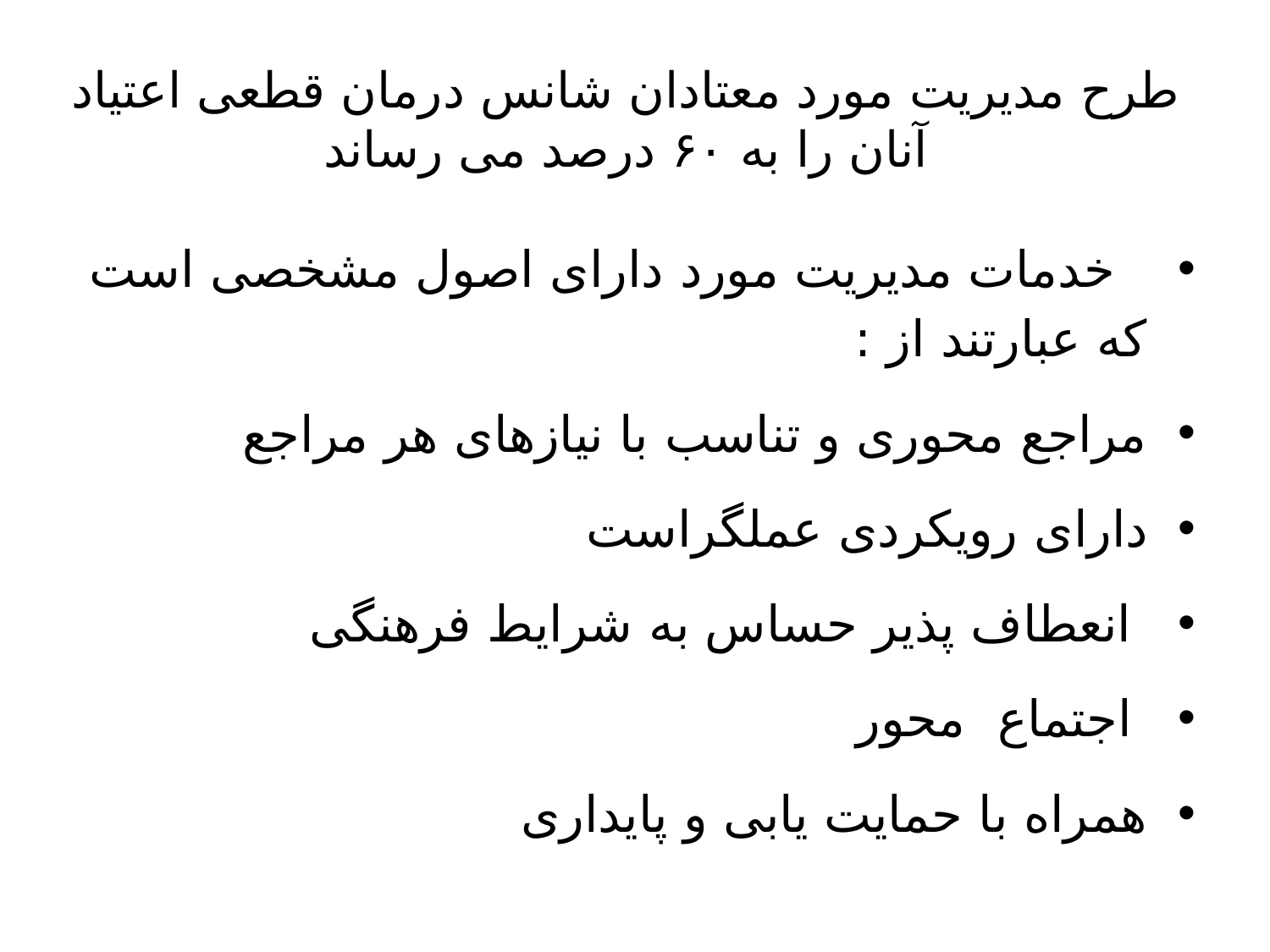

# طرح مدیریت مورد معتادان شانس درمان قطعی اعتیاد آنان را به ۶۰ درصد می رساند
  خدمات مدیریت مورد دارای اصول مشخصی است که عبارتند از :
مراجع محوری و تناسب با نیازهای هر مراجع
دارای رویکردی عملگراست
 انعطاف پذیر حساس به شرایط فرهنگی
 اجتماع  محور
همراه با حمایت یابی و پایداری